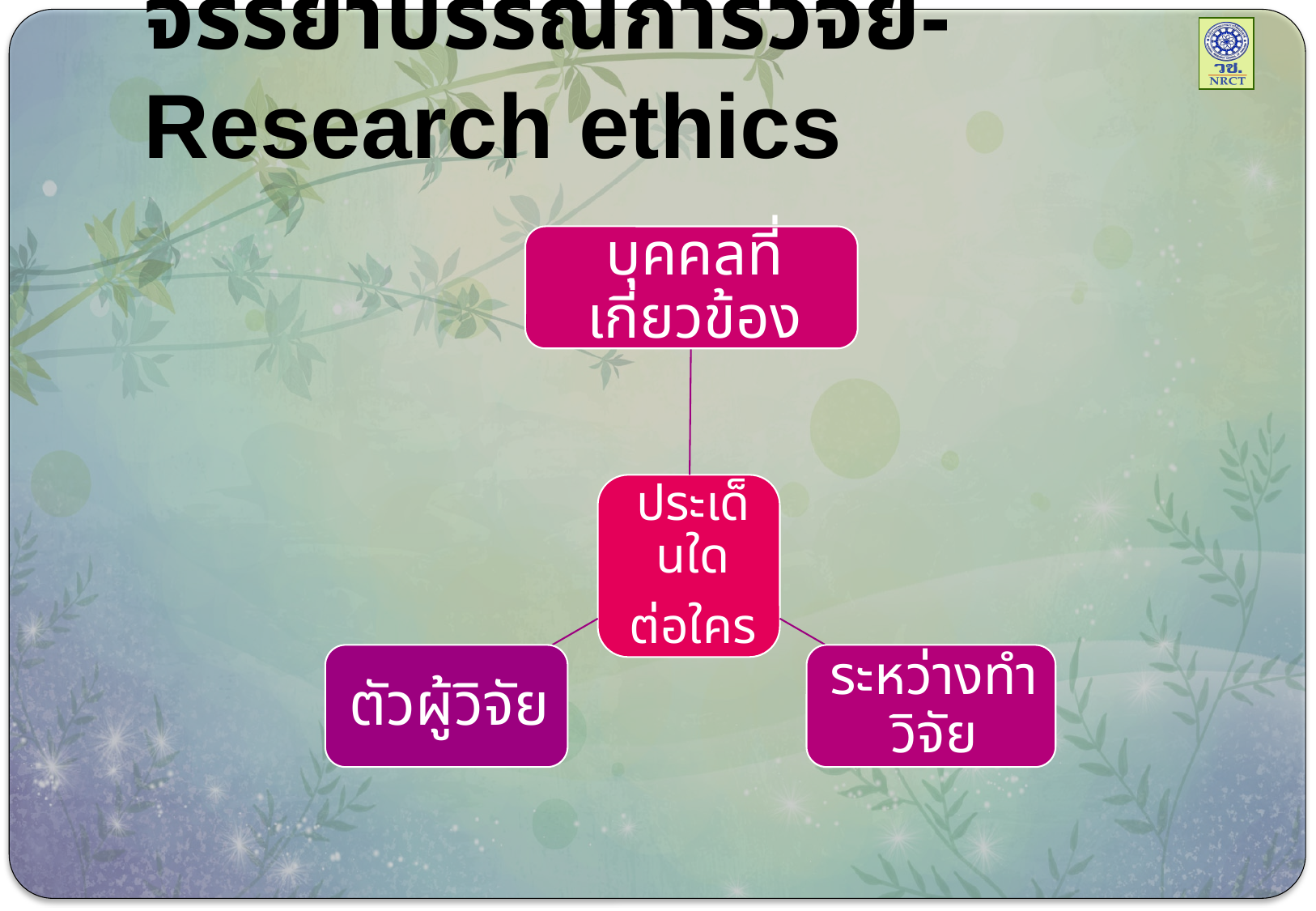

# จรรยาบรรณการวิจัย- Research ethics
ประเด็นใด
ต่อใคร
บุคคลที่เกี่ยวข้อง
ระหว่างทำวิจัย
ตัวผู้วิจัย